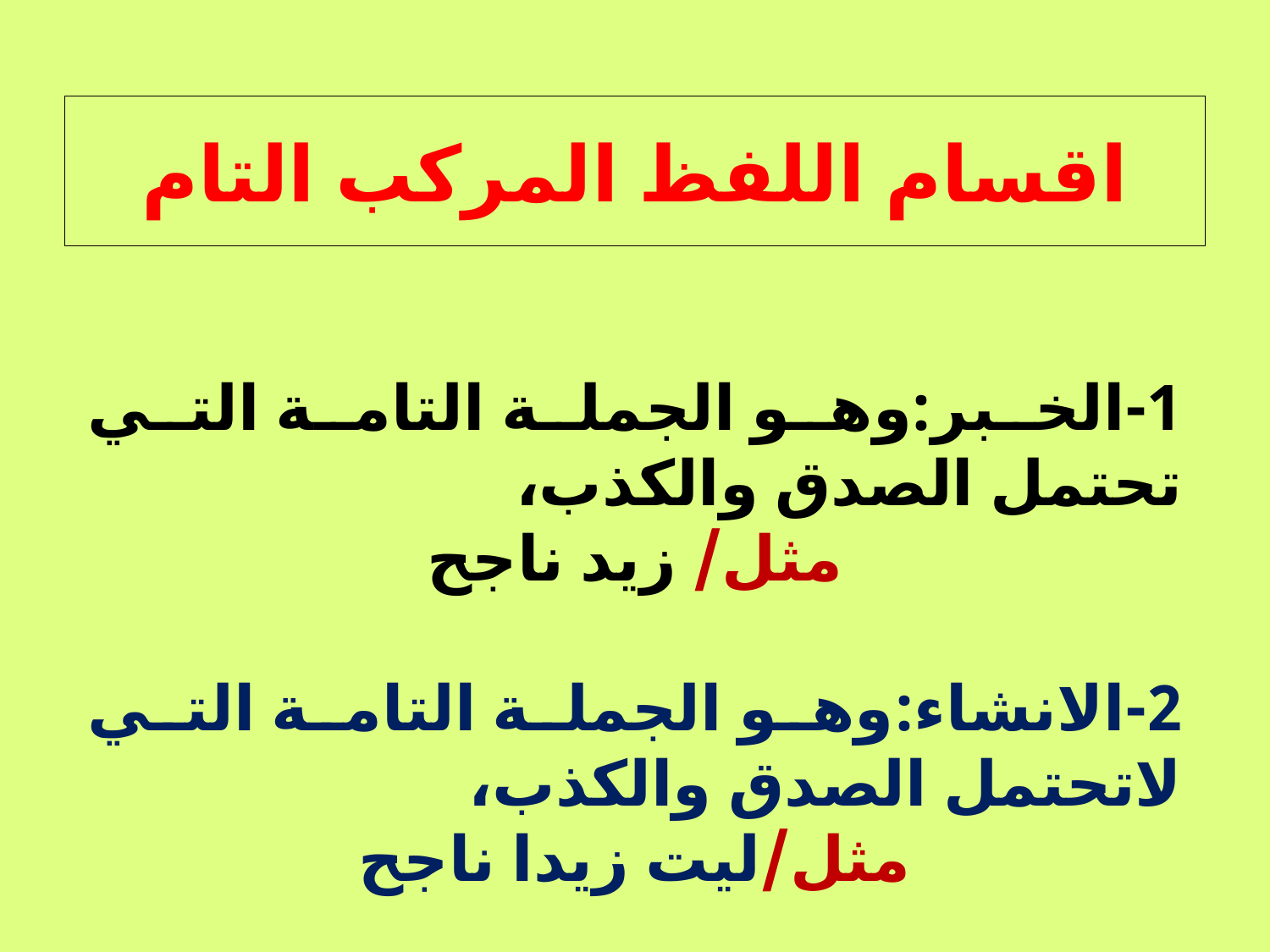

# اقسام اللفظ المركب التام

1-الخبر:وهو الجملة التامة التي تحتمل الصدق والكذب،
مثل/ زيد ناجح

2-الانشاء:وهو الجملة التامة التي لاتحتمل الصدق والكذب،
مثل/ليت زيدا ناجح